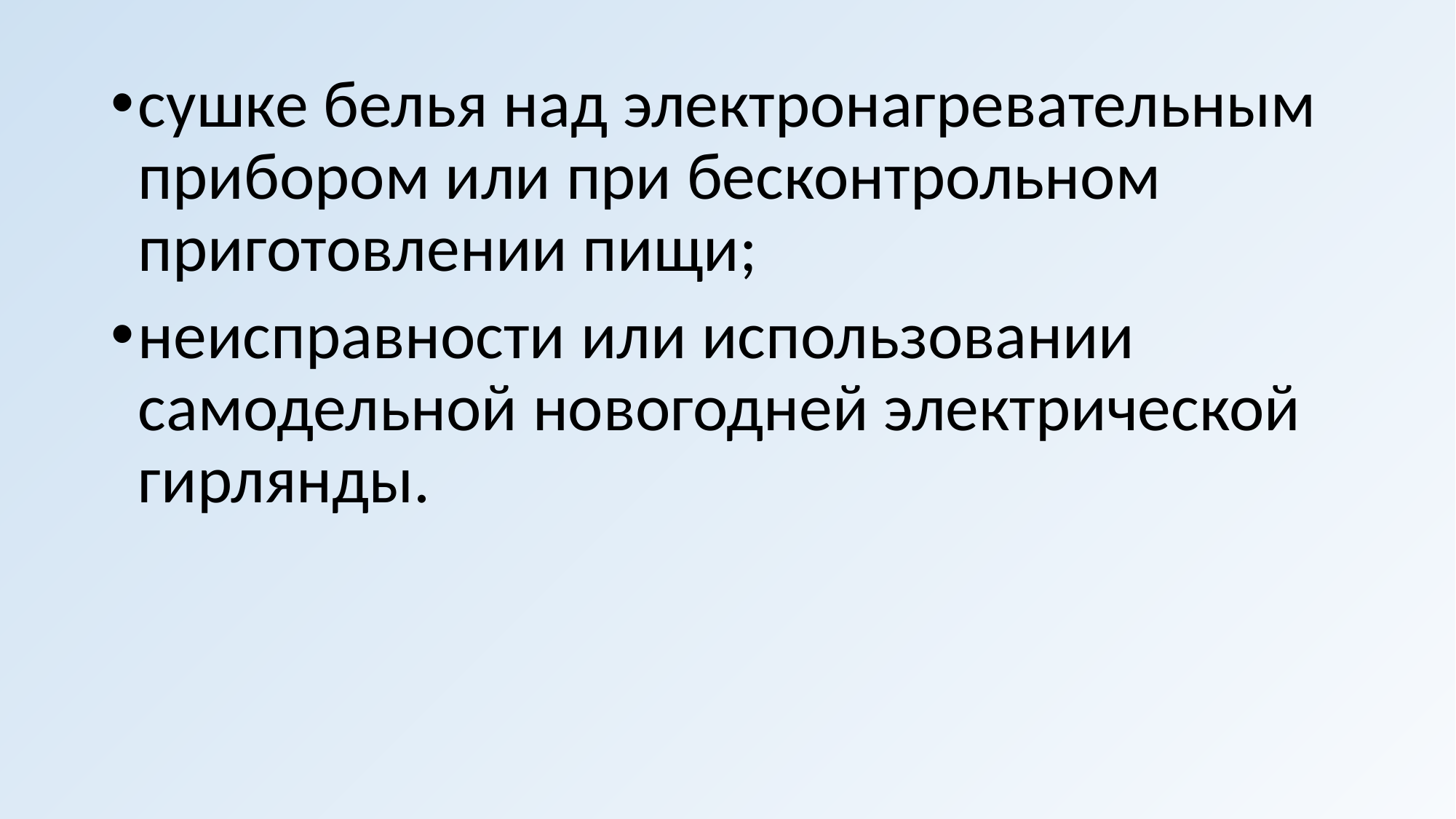

сушке белья над электронагревательным прибором или при бесконтрольном приготовлении пищи;
неисправности или использовании самодельной новогодней электрической гирлянды.